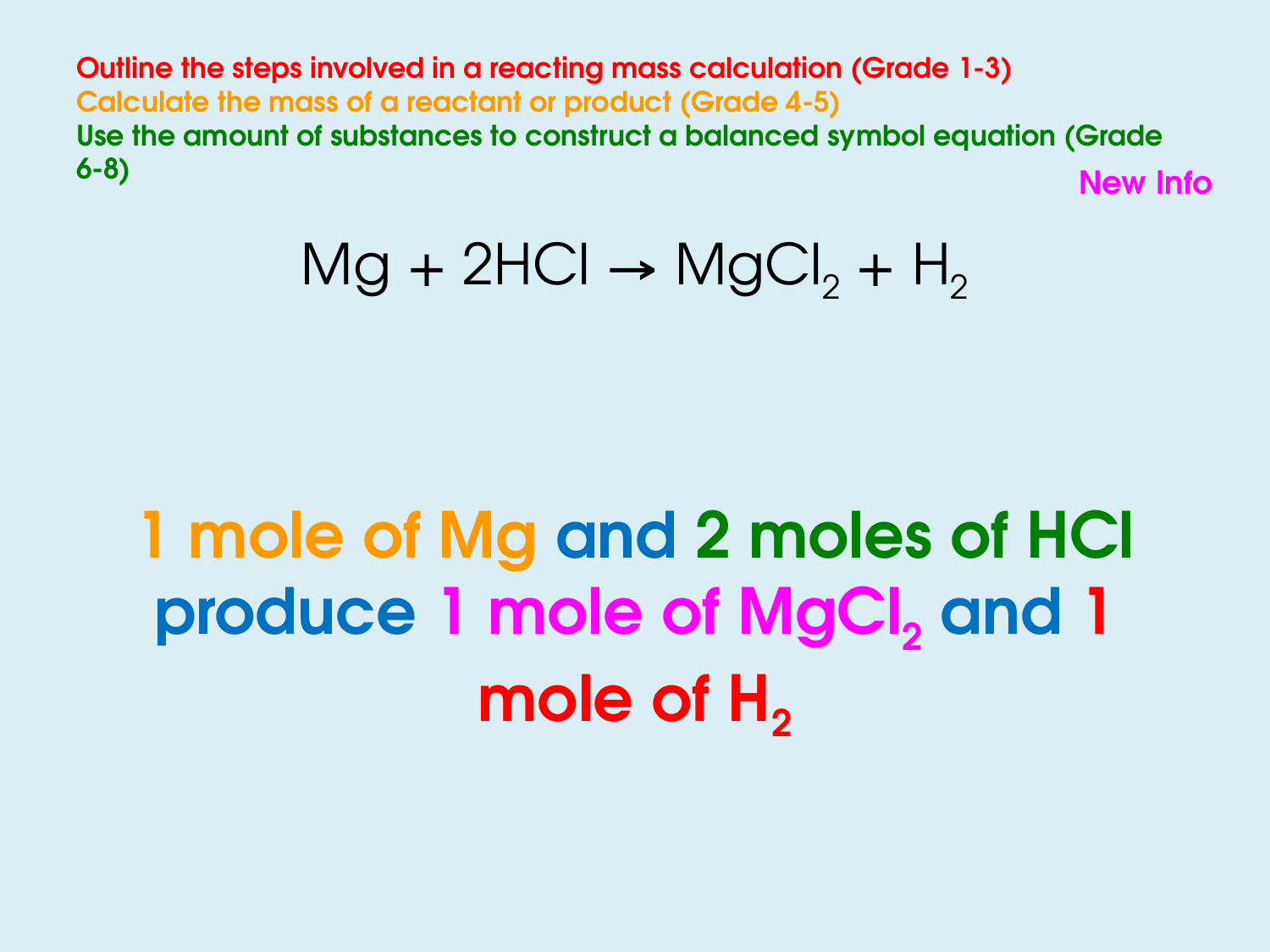

# Outline the steps involved in a reacting mass calculation (Grade 1-3) Calculate the mass of a reactant or product (Grade 4-5) Use the amount of substances to construct a balanced symbol equation (Grade 6-8)
New Info
Mg + 2HCl → MgCl2 + H2­

1 mole of Mg and 2 moles of HCl produce 1 mole of MgCl2 and 1 mole of H2